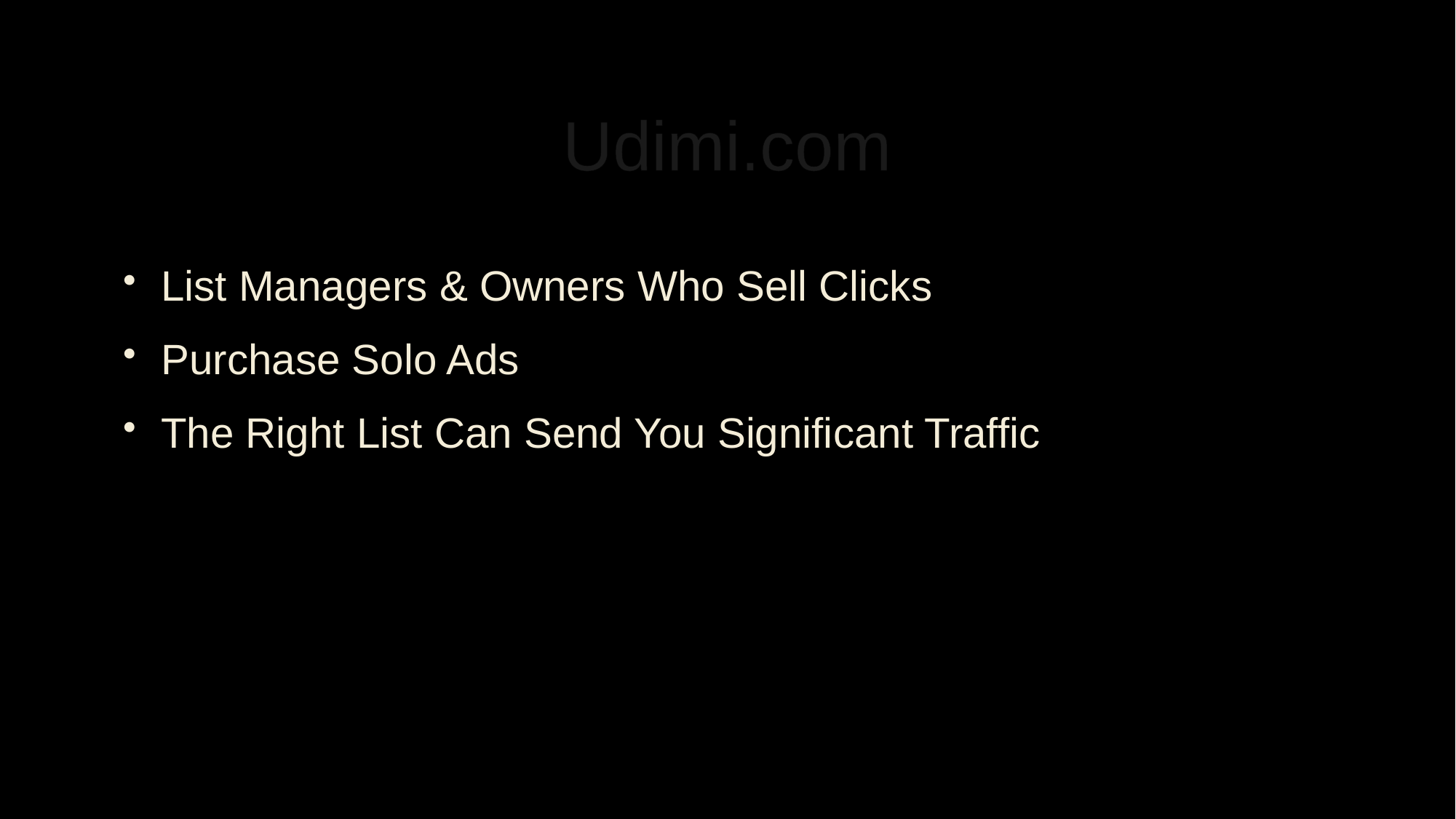

# Udimi.com
List Managers & Owners Who Sell Clicks
Purchase Solo Ads
The Right List Can Send You Significant Traffic